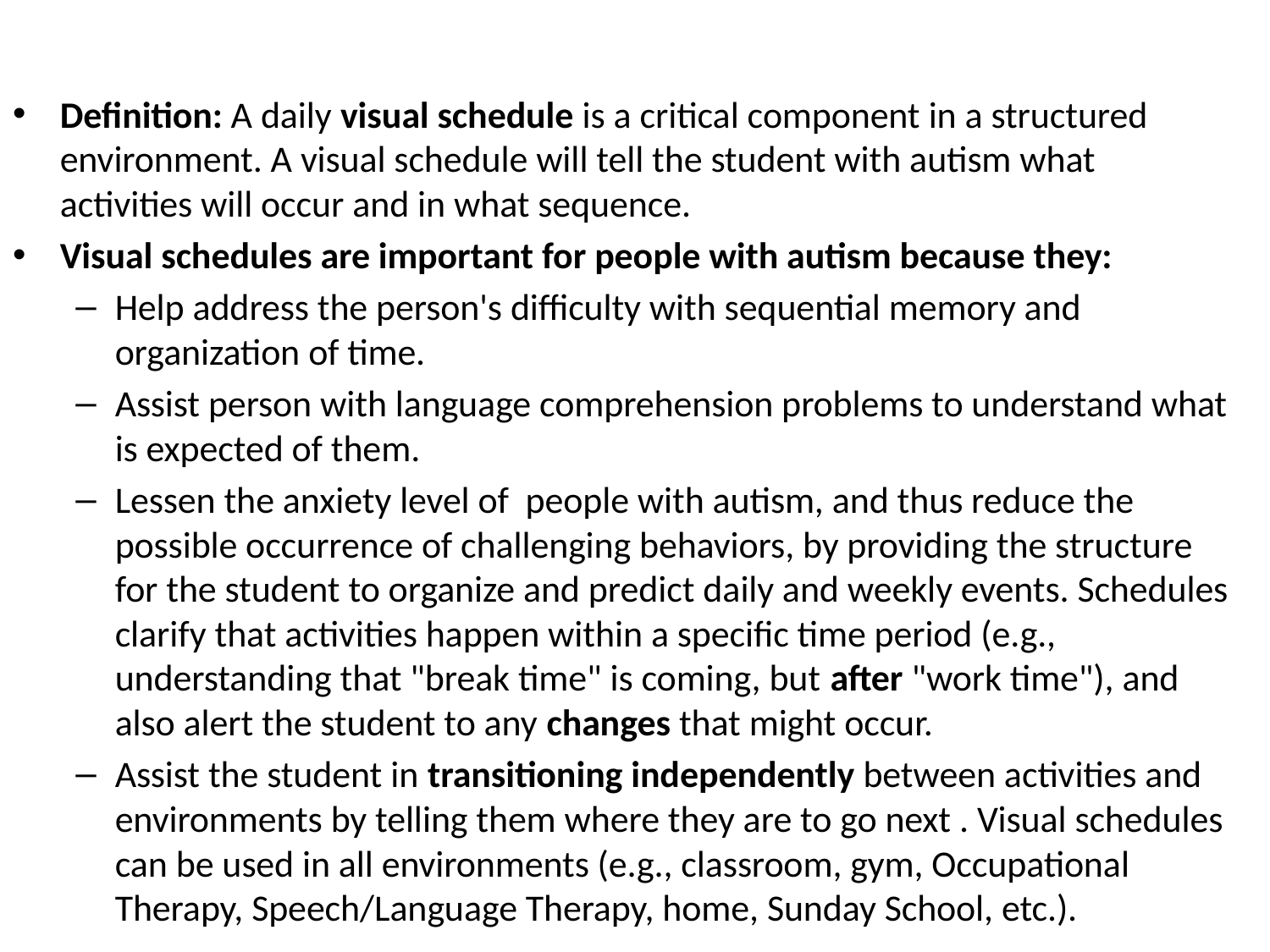

# Visual Schedules
Definition: A daily visual schedule is a critical component in a structured environment. A visual schedule will tell the student with autism what activities will occur and in what sequence.
Visual schedules are important for people with autism because they:
Help address the person's difficulty with sequential memory and organization of time.
Assist person with language comprehension problems to understand what is expected of them.
Lessen the anxiety level of  people with autism, and thus reduce the possible occurrence of challenging behaviors, by providing the structure for the student to organize and predict daily and weekly events. Schedules clarify that activities happen within a specific time period (e.g., understanding that "break time" is coming, but after "work time"), and also alert the student to any changes that might occur.
Assist the student in transitioning independently between activities and environments by telling them where they are to go next . Visual schedules can be used in all environments (e.g., classroom, gym, Occupational Therapy, Speech/Language Therapy, home, Sunday School, etc.).